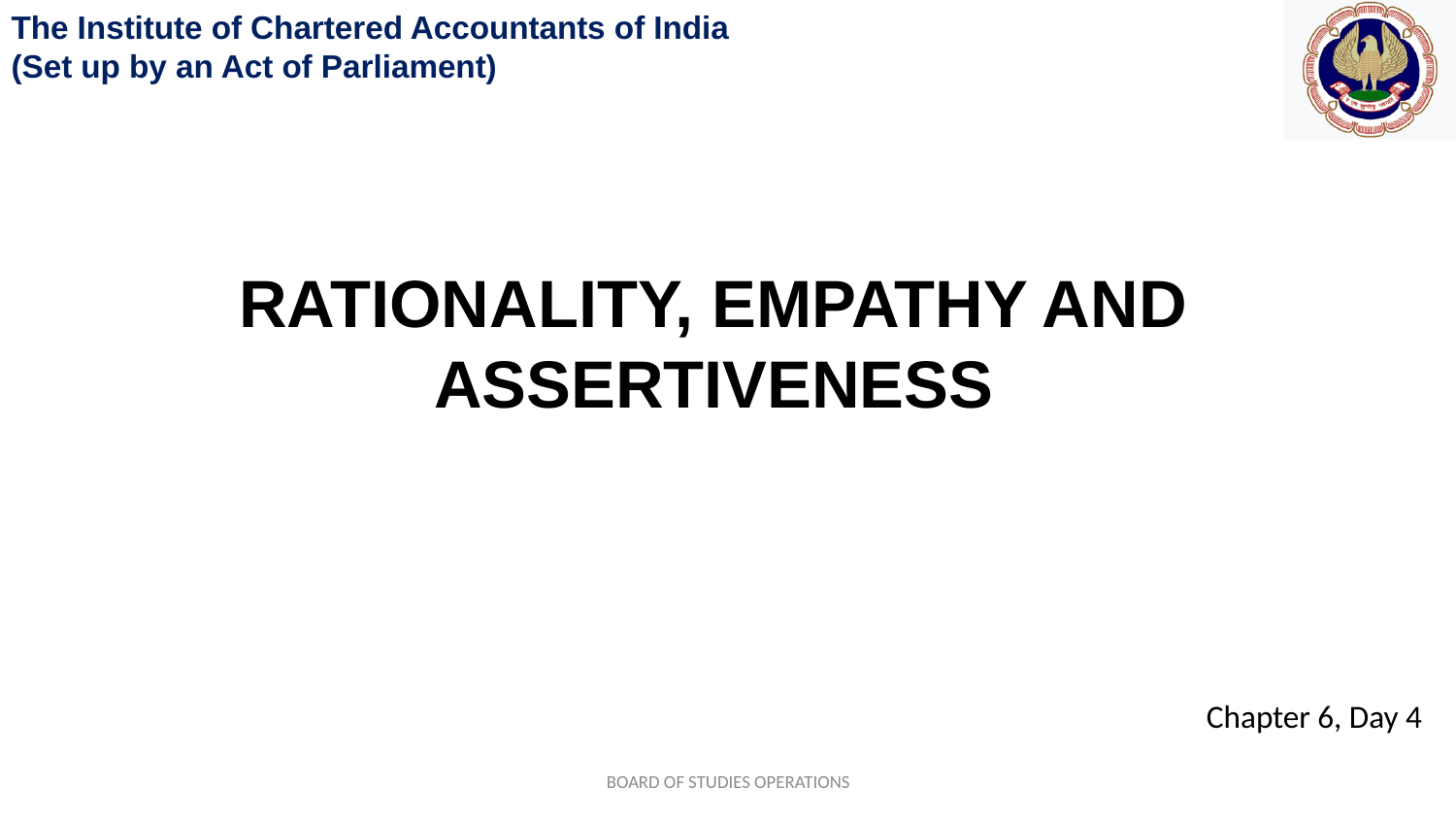

RATIONALITY, EMPATHY AND ASSERTIVENESS
BOARD OF STUDIES OPERATIONS